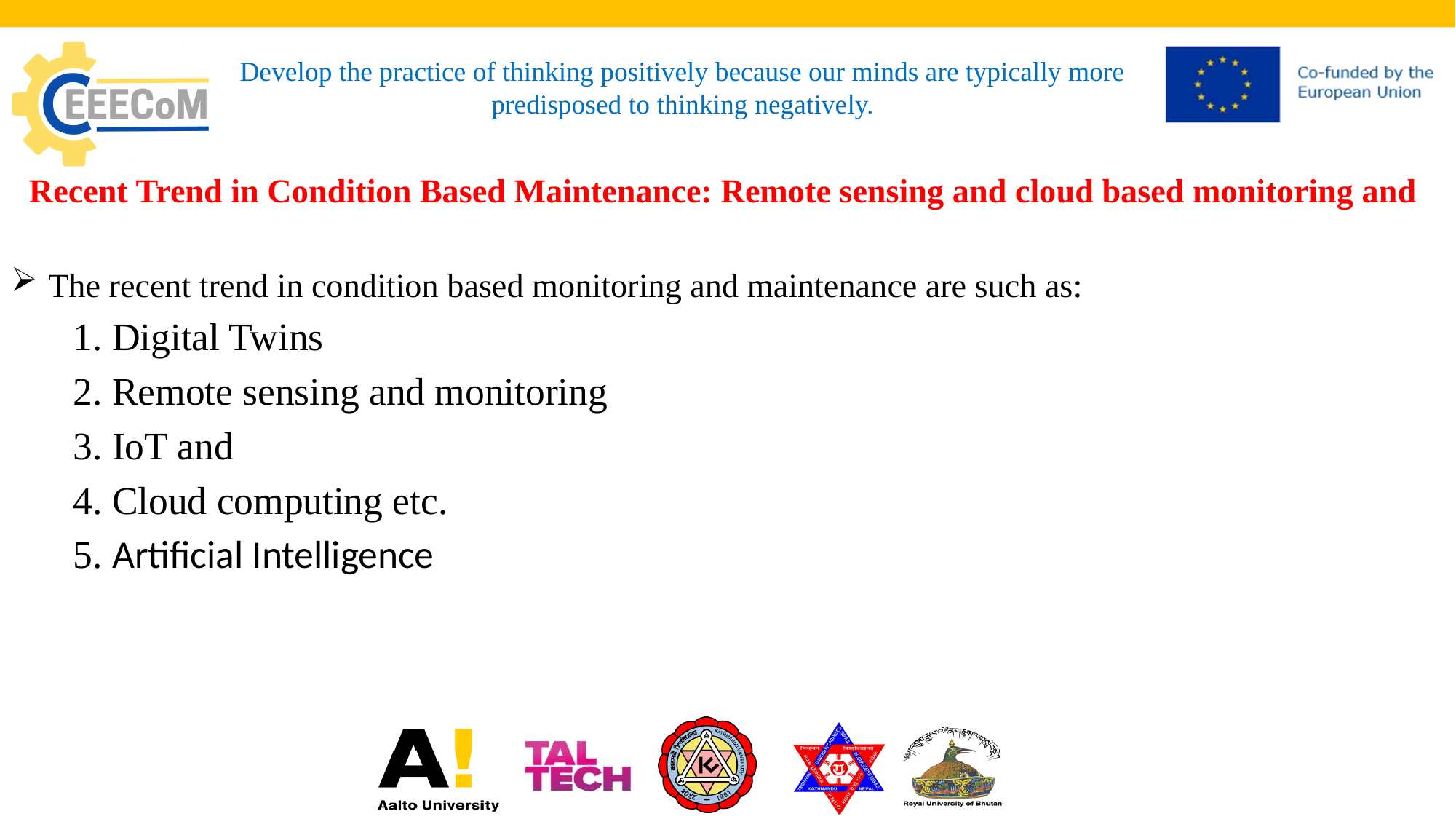

# Develop the practice of thinking positively because our minds are typically more predisposed to thinking negatively.
Recent Trend in Condition Based Maintenance: Remote sensing and cloud based monitoring and

The recent trend in condition based monitoring and maintenance are such as:
	1. Digital Twins
	2. Remote sensing and monitoring
	3. IoT and
	4. Cloud computing etc.
	5. Artificial Intelligence